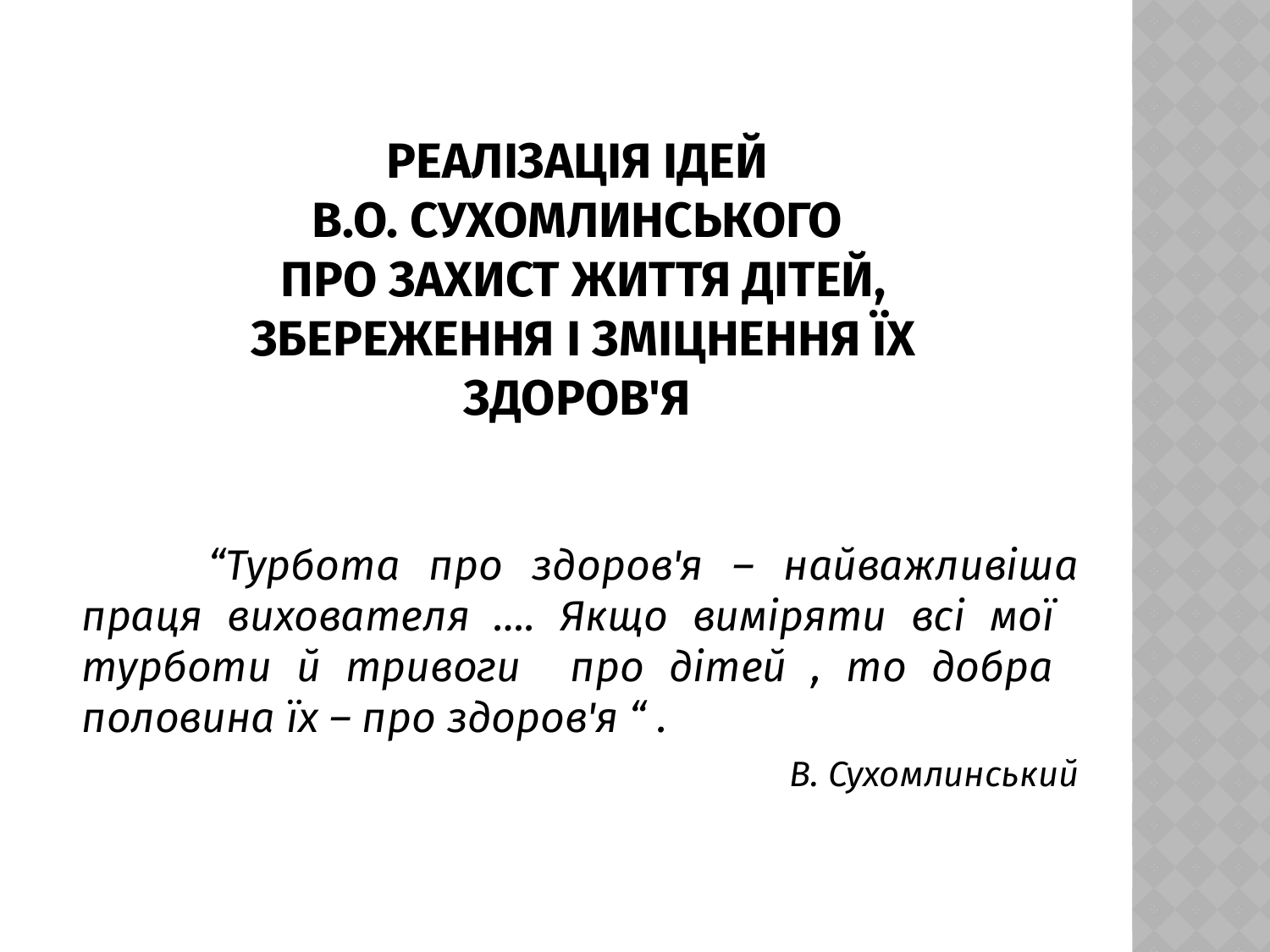

# Реалізація ідей В.О. Сухомлинського про захист життя дітей, збереження і зміцнення їх здоров'я
	“Турбота про здоров'я – найважливіша праця вихователя …. Якщо виміряти всі мої  турботи й тривоги  про дітей , то добра  половина їх – про здоров'я “ .
В. Сухомлинський